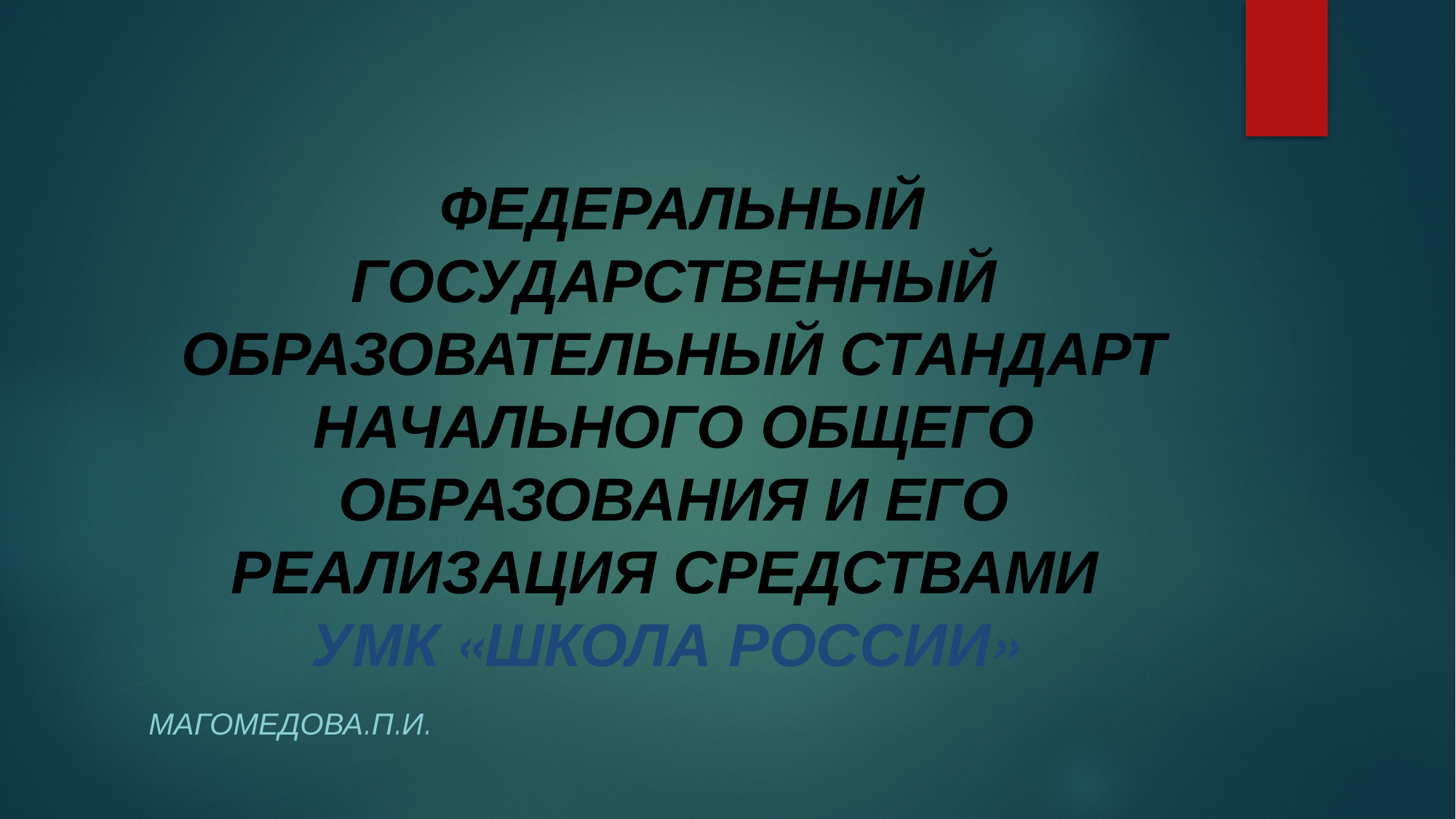

# ФЕДЕРАЛЬНЫЙ ГОСУДАРСТВЕННЫЙ ОБРАЗОВАТЕЛЬНЫЙ СТАНДАРТ НАЧАЛЬНОГО ОБЩЕГО ОБРАЗОВАНИЯ И ЕГО РЕАЛИЗАЦИЯ СРЕДСТВАМИ УМК «ШКОЛА РОССИИ»
Магомедова.П.И.